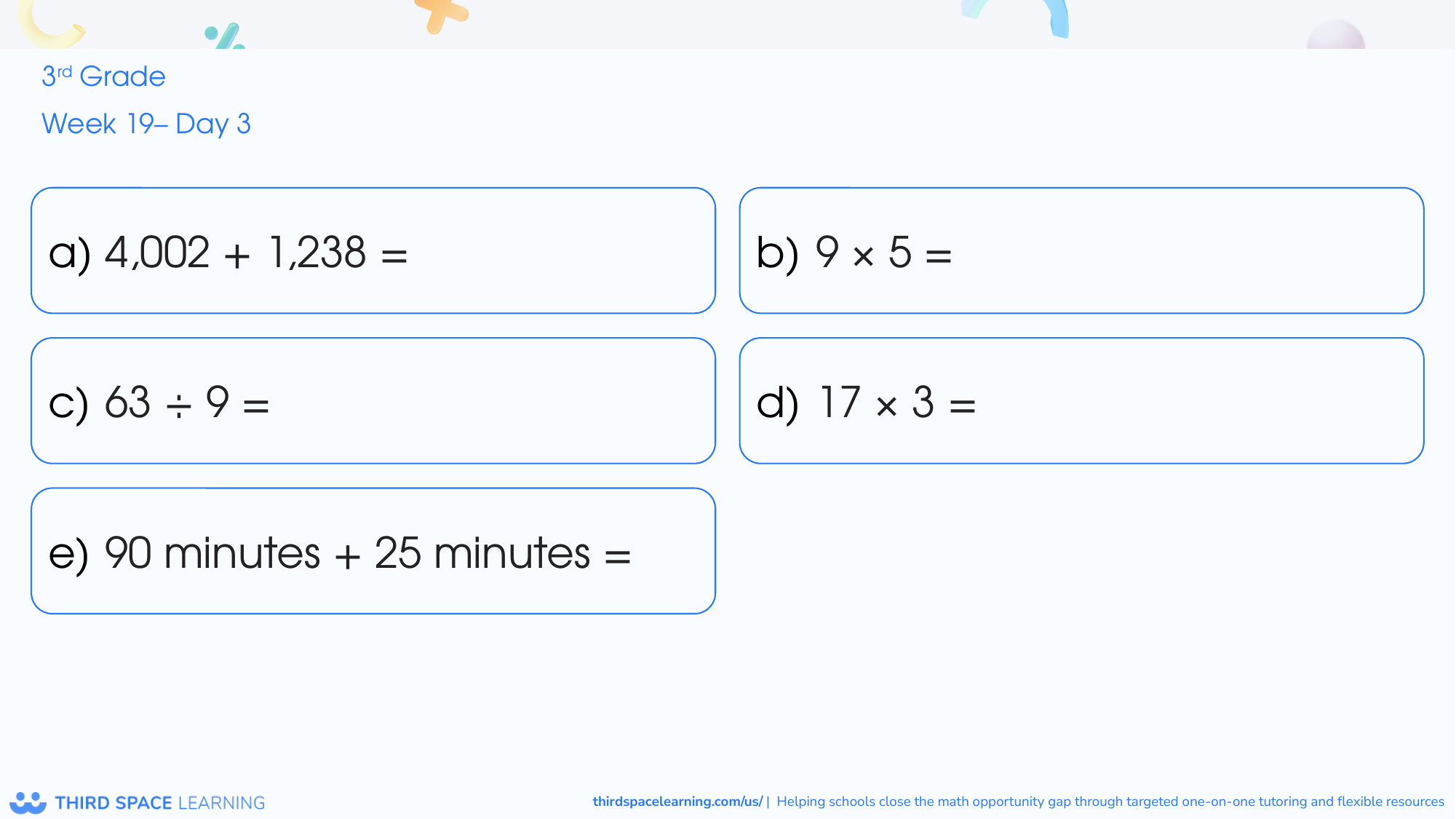

3rd Grade
Week 19– Day 3
4,002 + 1,238 =
9 × 5 =
63 ÷ 9 =
17 × 3 =
90 minutes + 25 minutes =